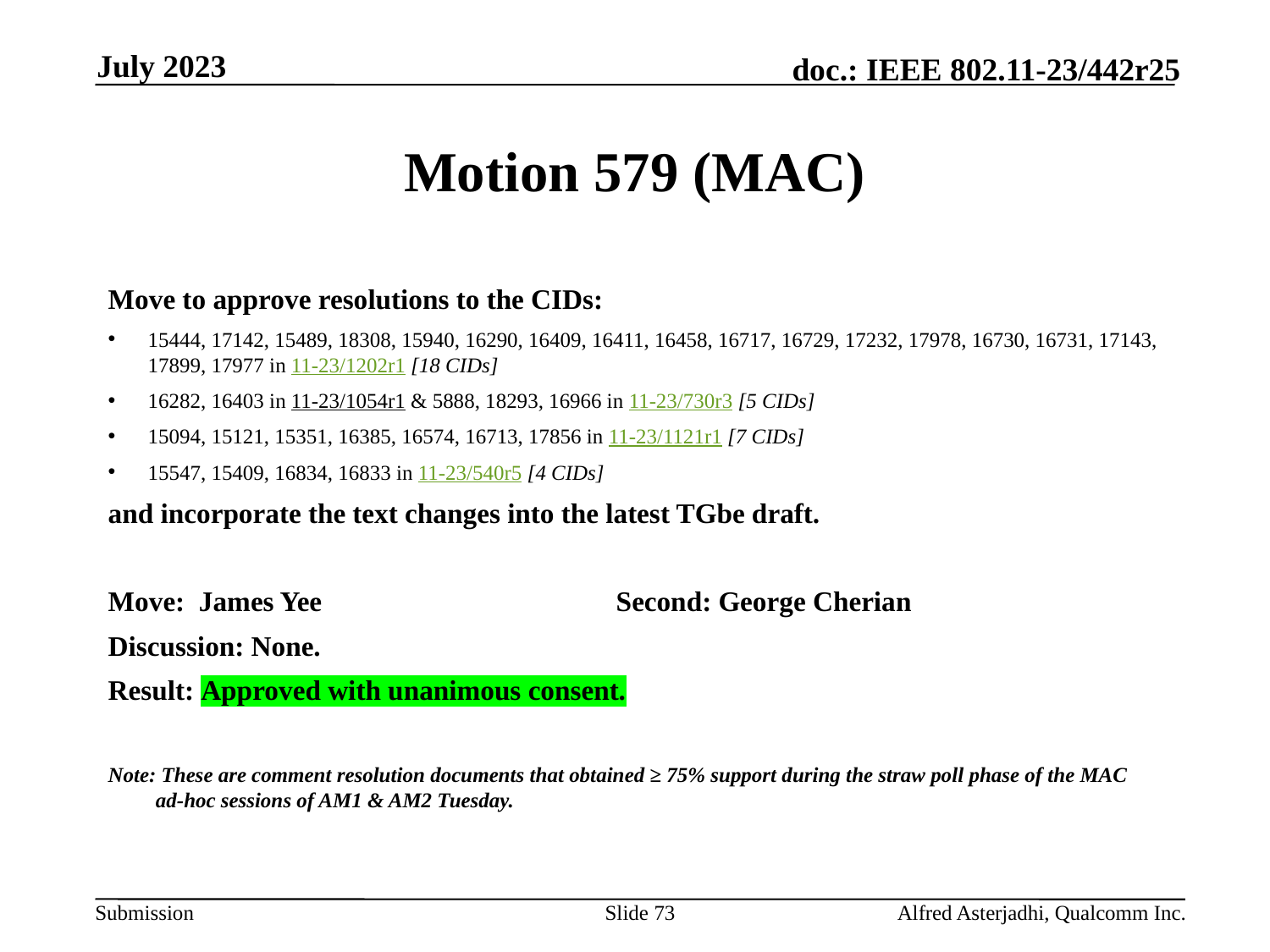

July 2023
# Motion 579 (MAC)
Move to approve resolutions to the CIDs:
15444, 17142, 15489, 18308, 15940, 16290, 16409, 16411, 16458, 16717, 16729, 17232, 17978, 16730, 16731, 17143, 17899, 17977 in 11-23/1202r1 [18 CIDs]
16282, 16403 in 11-23/1054r1 & 5888, 18293, 16966 in 11-23/730r3 [5 CIDs]
15094, 15121, 15351, 16385, 16574, 16713, 17856 in 11-23/1121r1 [7 CIDs]
15547, 15409, 16834, 16833 in 11-23/540r5 [4 CIDs]
and incorporate the text changes into the latest TGbe draft.

Move:  James Yee			Second: George Cherian
Discussion: None.
Result: Approved with unanimous consent.

Note: These are comment resolution documents that obtained ≥ 75% support during the straw poll phase of the MAC ad-hoc sessions of AM1 & AM2 Tuesday.
Slide 73
Alfred Asterjadhi, Qualcomm Inc.